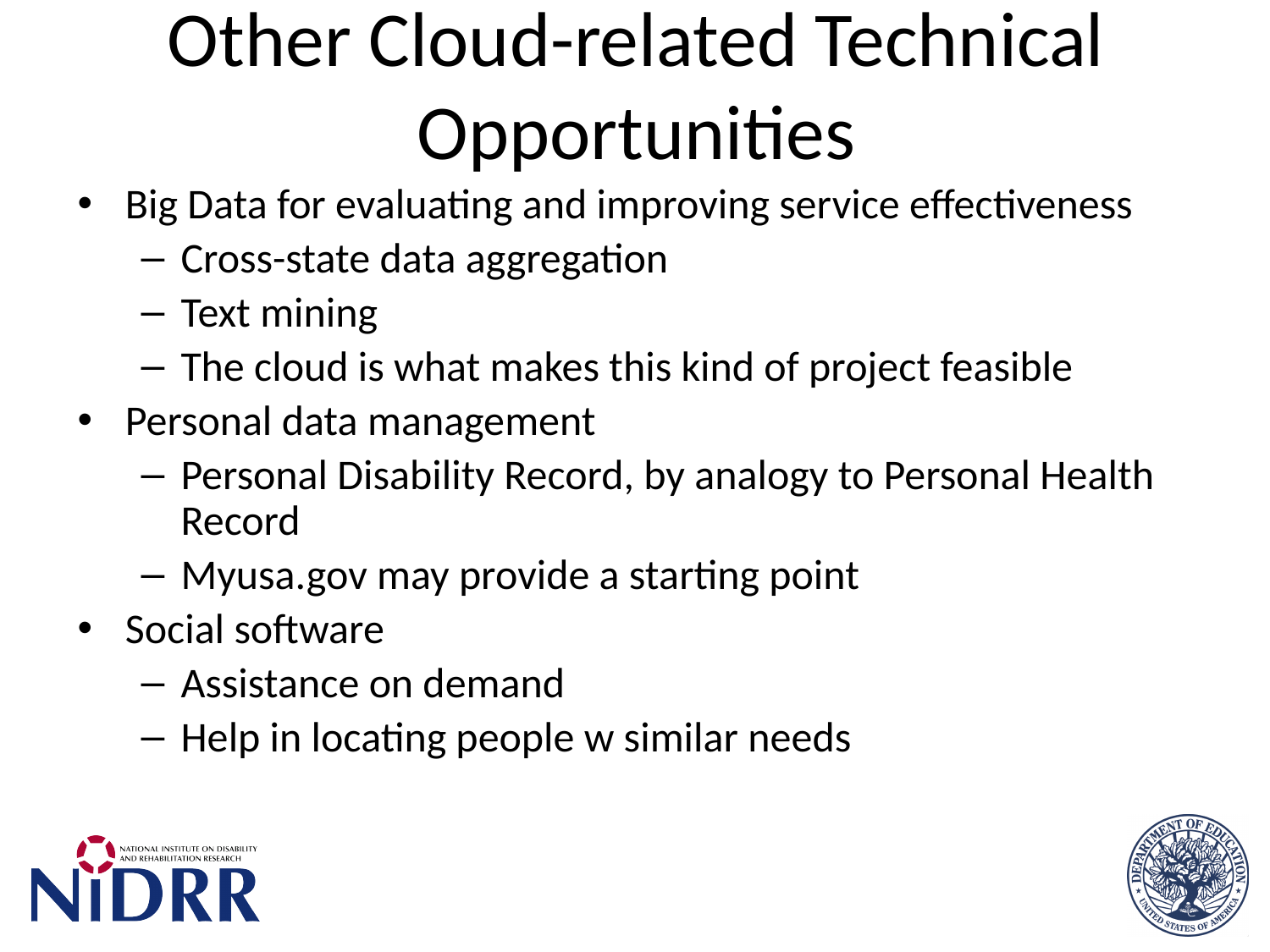

# Other Cloud-related Technical Opportunities
Big Data for evaluating and improving service effectiveness
Cross-state data aggregation
Text mining
The cloud is what makes this kind of project feasible
Personal data management
Personal Disability Record, by analogy to Personal Health Record
Myusa.gov may provide a starting point
Social software
Assistance on demand
Help in locating people w similar needs